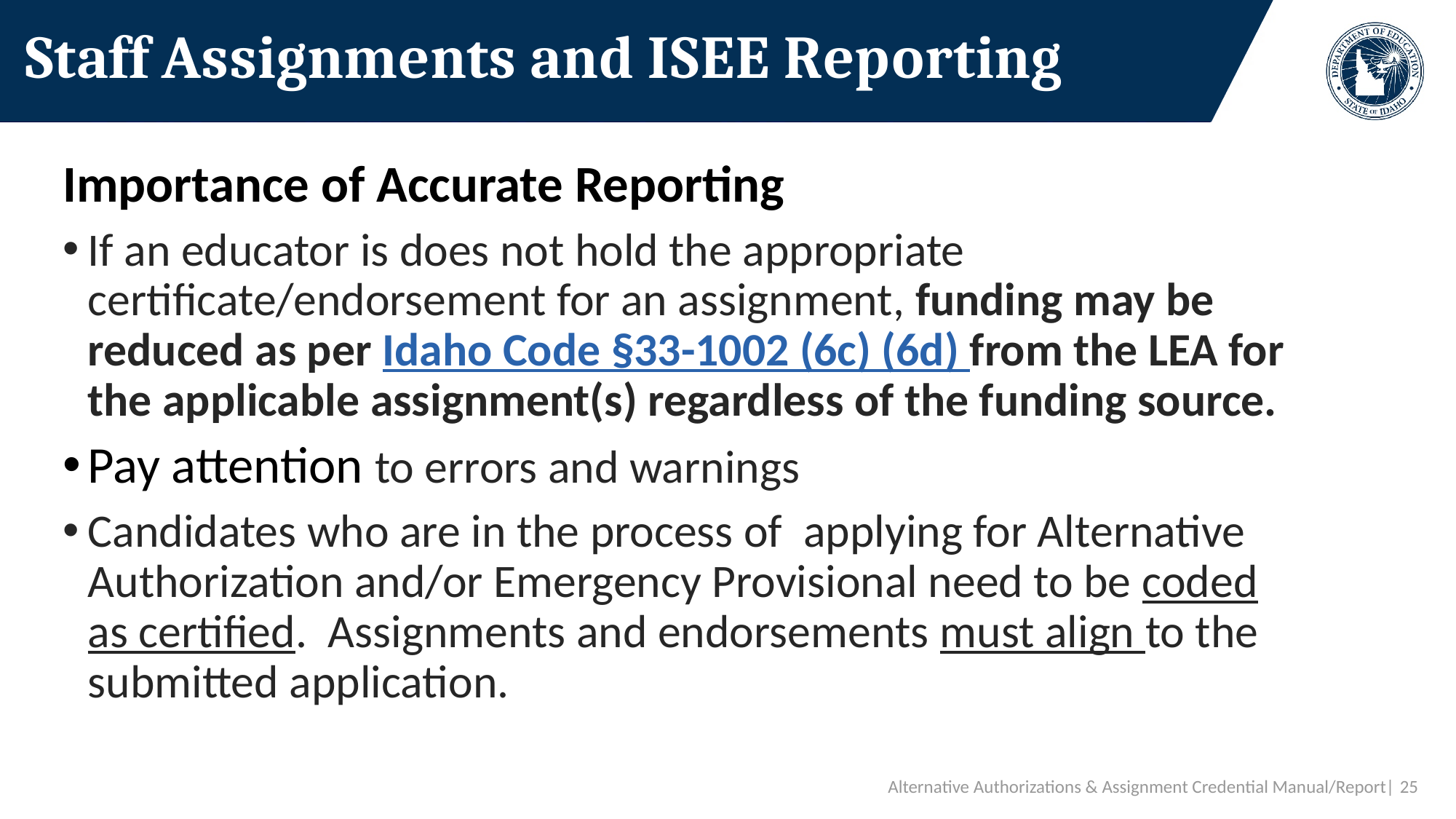

# Staff Assignments and ISEE Reporting

Importance of Accurate Reporting
If an educator is does not hold the appropriate certificate/endorsement for an assignment, funding may be reduced as per Idaho Code §33-1002 (6c) (6d) from the LEA for the applicable assignment(s) regardless of the funding source.
Pay attention to errors and warnings
Candidates who are in the process of  applying for Alternative Authorization and/or Emergency Provisional need to be coded as certified.  Assignments and endorsements must align to the submitted application.

Alternative Authorizations & Assignment Credential Manual/Report| 25